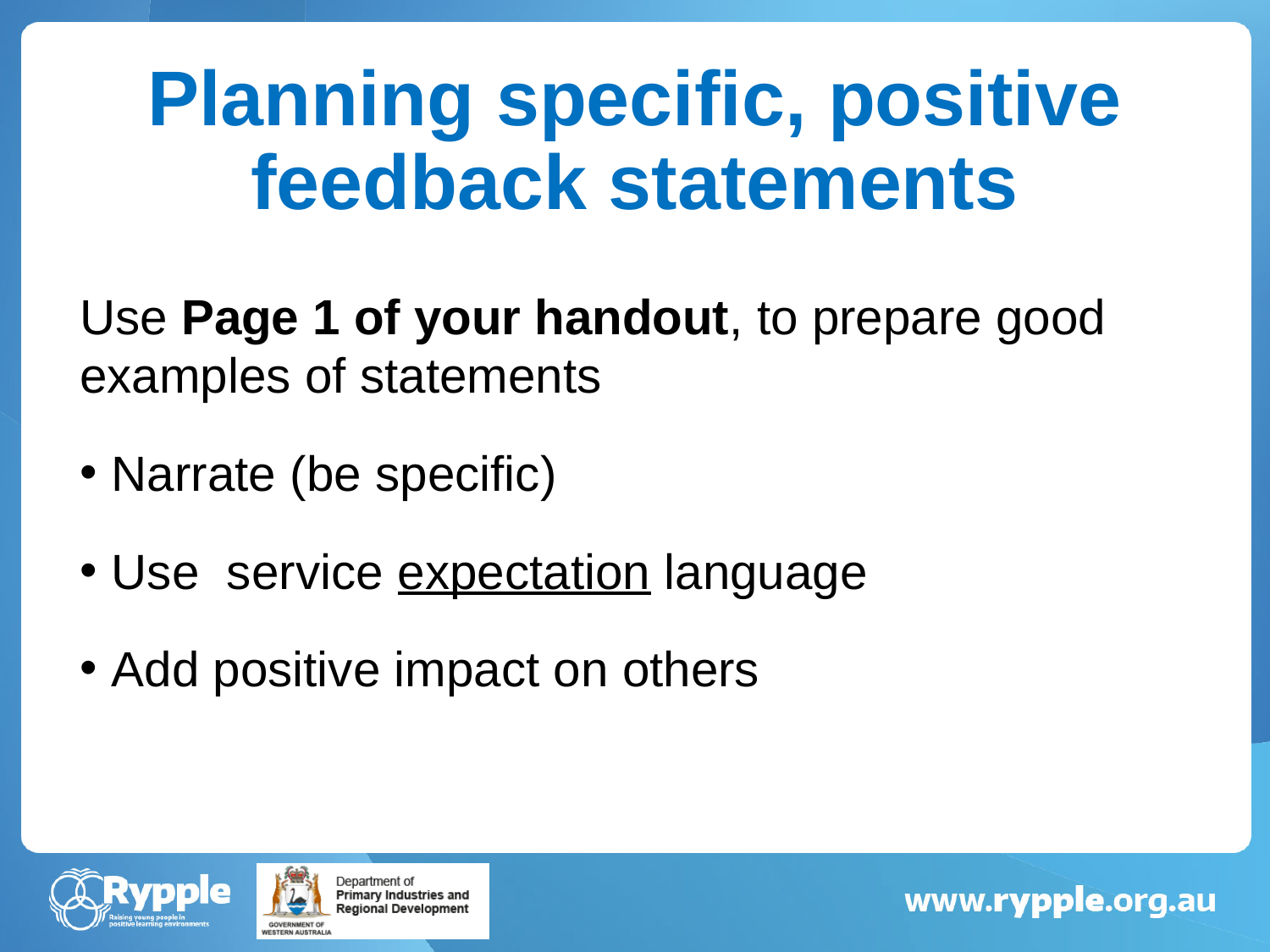

# Planning specific, positive feedback statements
Use Page 1 of your handout, to prepare good examples of statements
Narrate (be specific)
Use  service expectation language
Add positive impact on others